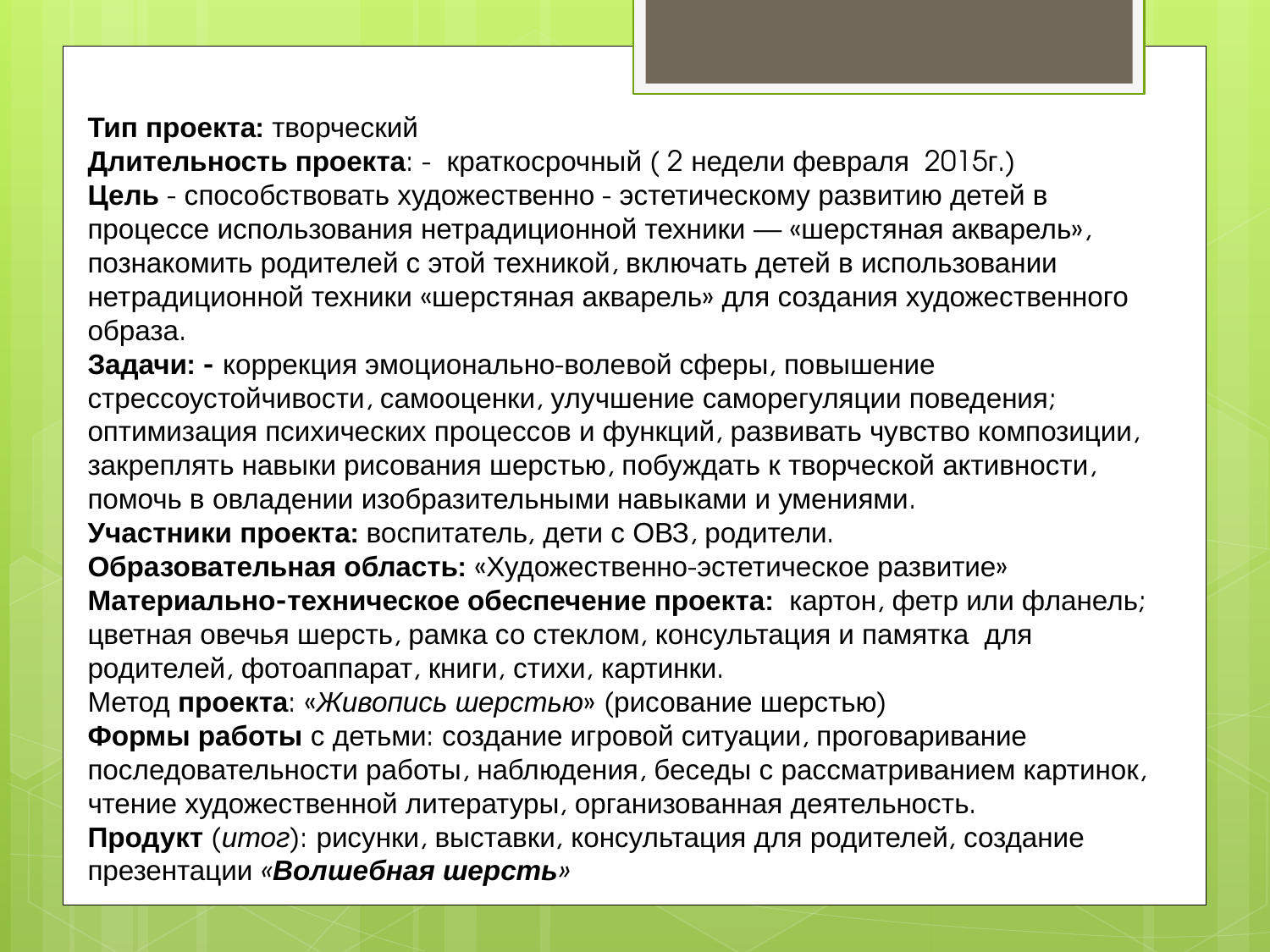

# Тип проекта: творческий Длительность проекта: -  краткосрочный ( 2 недели февраля  2015г.) Цель - способствовать художественно - эстетическому развитию детей в процессе использования нетрадиционной техники — «шерстяная акварель», познакомить родителей с этой техникой, включать детей в использовании нетрадиционной техники «шерстяная акварель» для создания художественного образа. Задачи: - коррекция эмоционально-волевой сферы, повышение стрессоустойчивости, самооценки, улучшение саморегуляции поведения; оптимизация психических процессов и функций, развивать чувство композиции, закреплять навыки рисования шерстью, побуждать к творческой активности, помочь в овладении изобразительными навыками и умениями. Участники проекта: воспитатель, дети с ОВЗ, родители. Образовательная область: «Художественно-эстетическое развитие» Материально-техническое обеспечение проекта:  картон, фетр или фланель; цветная овечья шерсть, рамка со стеклом, консультация и памятка  для родителей, фотоаппарат, книги, стихи, картинки. Метод проекта: «Живопись шерстью» (рисование шерстью) Формы работы с детьми: создание игровой ситуации, проговаривание последовательности работы, наблюдения, беседы с рассматриванием картинок, чтение художественной литературы, организованная деятельность. Продукт (итог): рисунки, выставки, консультация для родителей, создание презентации «Волшебная шерсть»